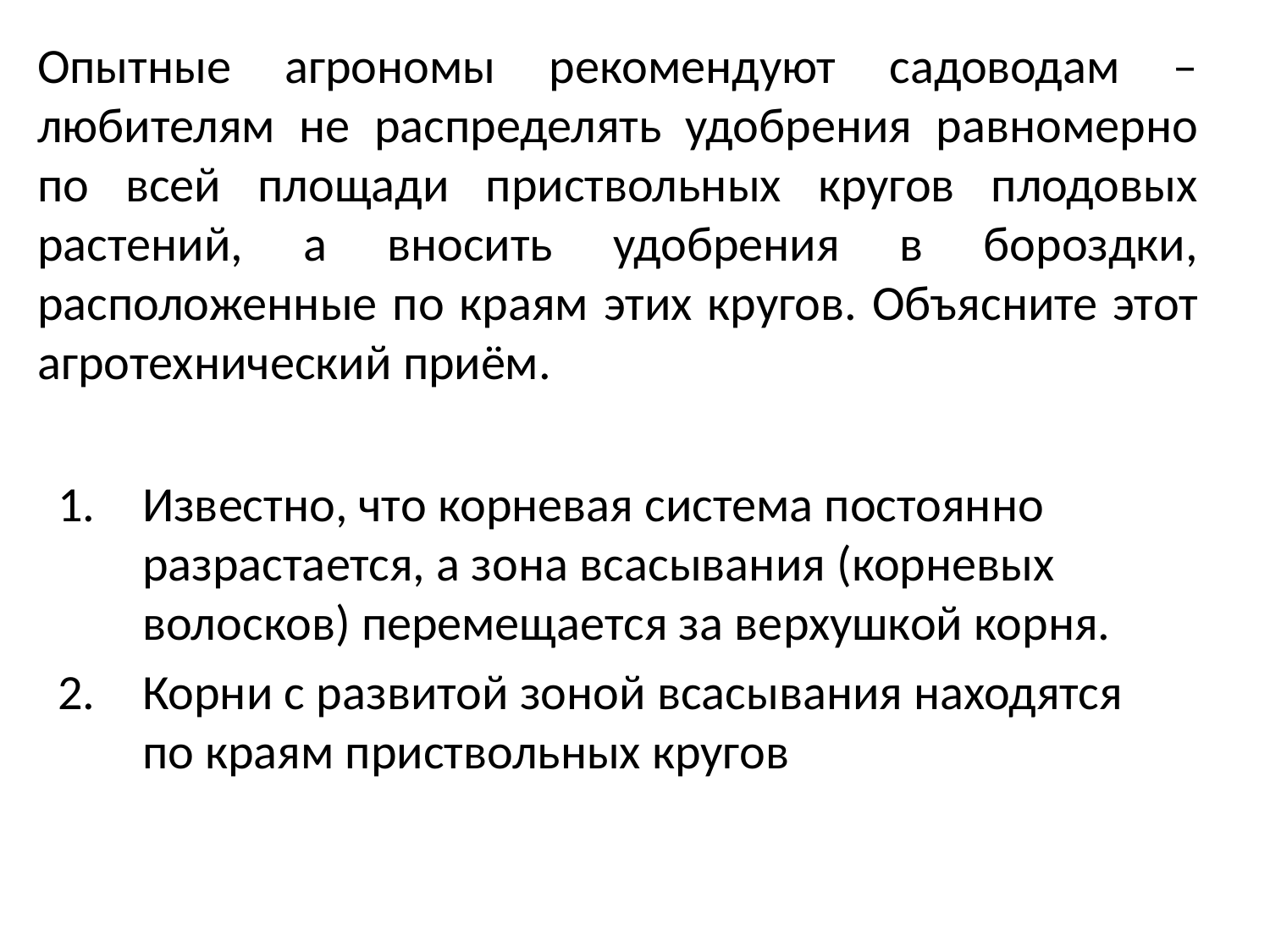

Опытные агрономы рекомендуют садоводам – любителям не распределять удобрения равномерно по всей площади приствольных кругов плодовых растений, а вносить удобрения в бороздки, расположенные по краям этих кругов. Объясните этот агротехнический приём.
Известно, что корневая система постоянно разрастается, а зона всасывания (корневых волосков) перемещается за верхушкой корня.
Корни с развитой зоной всасывания находятся по краям приствольных кругов